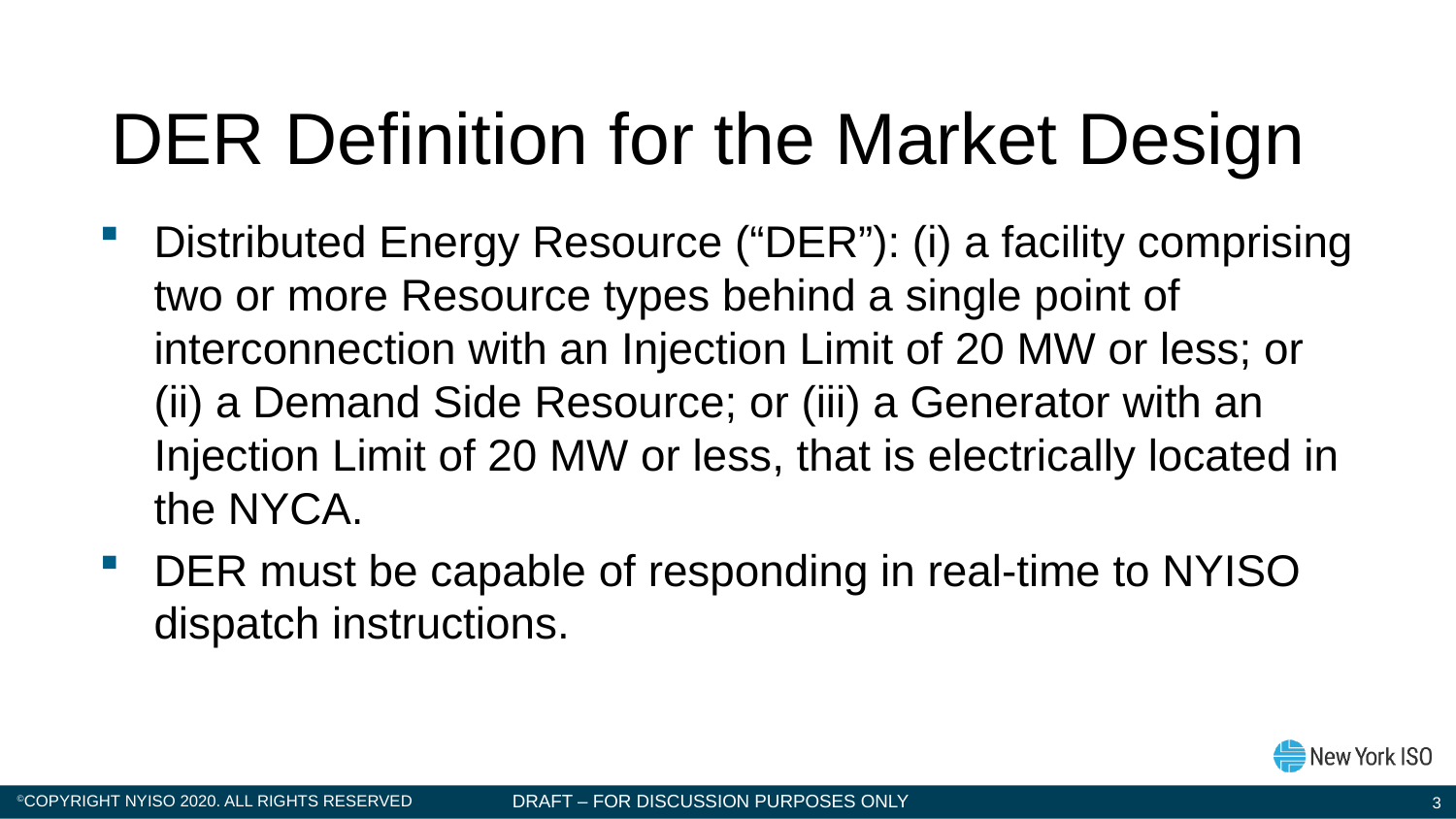

# DER Definition for the Market Design
Distributed Energy Resource (“DER”): (i) a facility comprising two or more Resource types behind a single point of interconnection with an Injection Limit of 20 MW or less; or (ii) a Demand Side Resource; or (iii) a Generator with an Injection Limit of 20 MW or less, that is electrically located in the NYCA.
DER must be capable of responding in real-time to NYISO dispatch instructions.